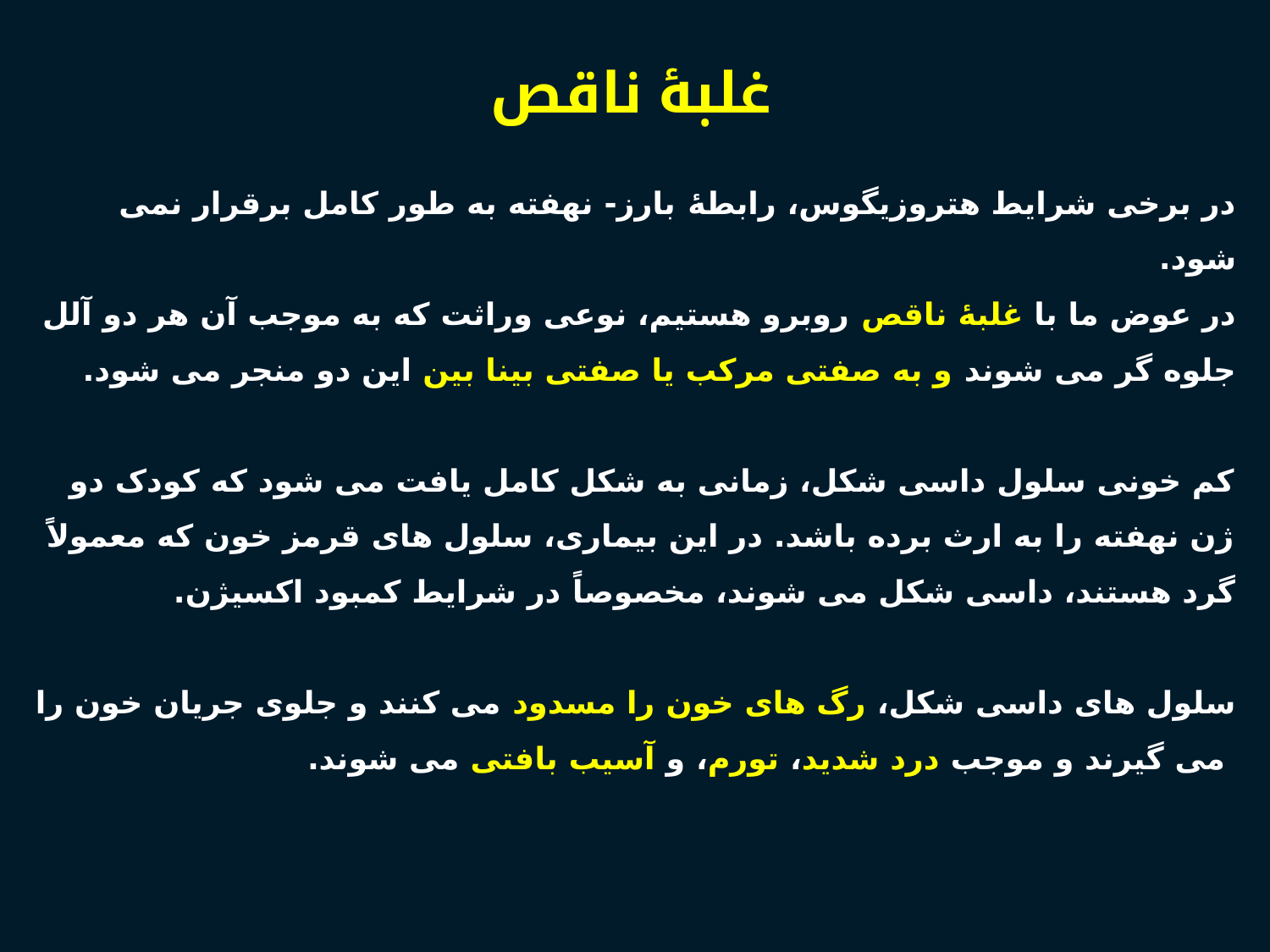

# غلبۀ ناقص
در برخی شرایط هتروزیگوس، رابطۀ بارز- نهفته به طور کامل برقرار نمی شود.
در عوض ما با غلبۀ ناقص روبرو هستیم، نوعی وراثت که به موجب آن هر دو آلل
جلوه گر می شوند و به صفتی مرکب یا صفتی بینا بین این دو منجر می شود.

کم خونی سلول داسی شکل، زمانی به شکل کامل یافت می شود که کودک دو ژن نهفته را به ارث برده باشد. در این بیماری، سلول های قرمز خون که معمولاً گرد هستند، داسی شکل می شوند، مخصوصاً در شرایط کمبود اکسیژن.

سلول های داسی شکل، رگ های خون را مسدود می کنند و جلوی جریان خون را
 می گیرند و موجب درد شدید، تورم، و آسیب بافتی می شوند.
10